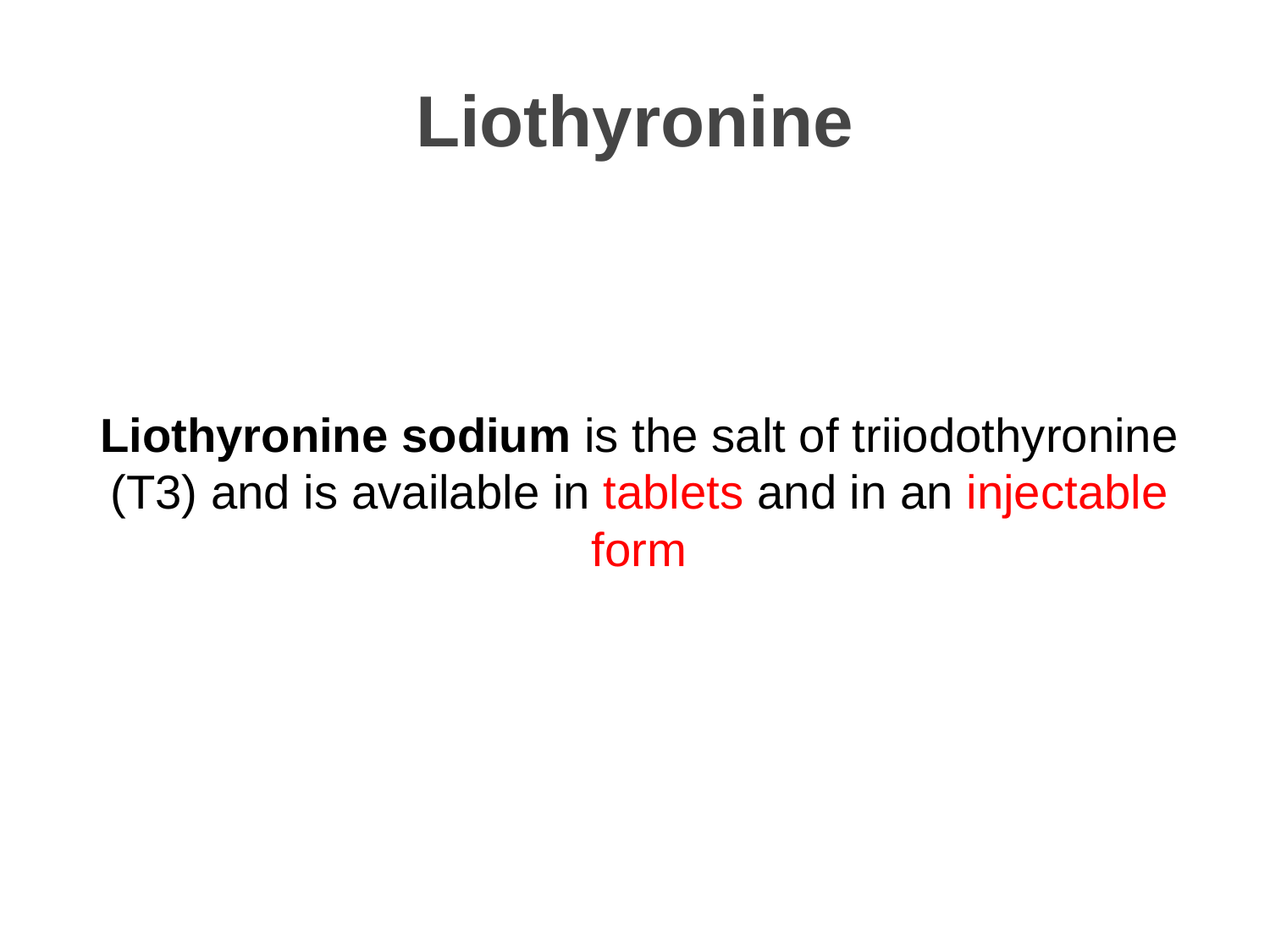

# Liothyronine

Liothyronine sodium is the salt of triiodothyronine (T3) and is available in tablets and in an injectable form